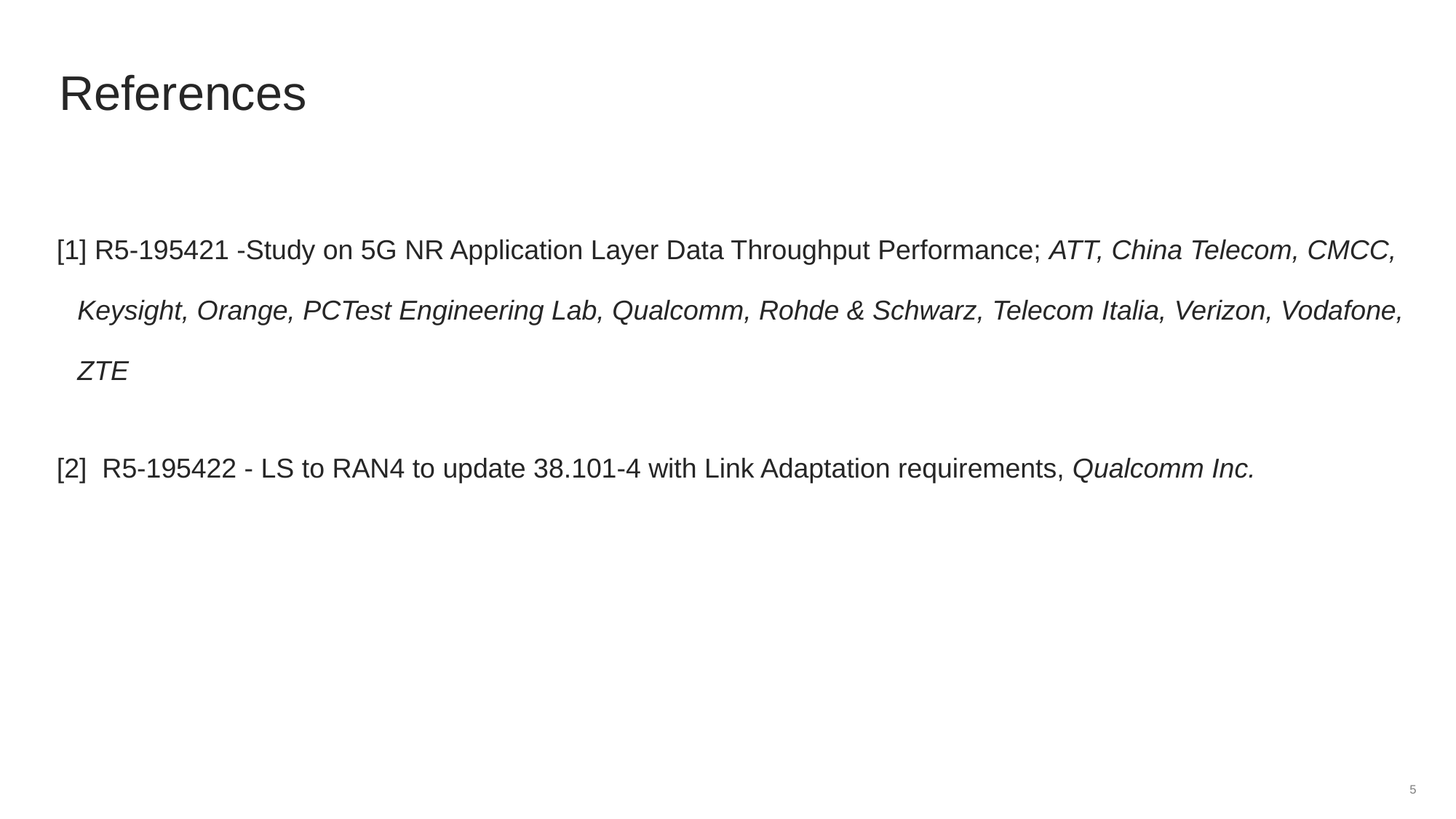

# References
[1] R5-195421 -Study on 5G NR Application Layer Data Throughput Performance; ATT, China Telecom, CMCC, Keysight, Orange, PCTest Engineering Lab, Qualcomm, Rohde & Schwarz, Telecom Italia, Verizon, Vodafone, ZTE
[2]  R5-195422 - LS to RAN4 to update 38.101-4 with Link Adaptation requirements, Qualcomm Inc.